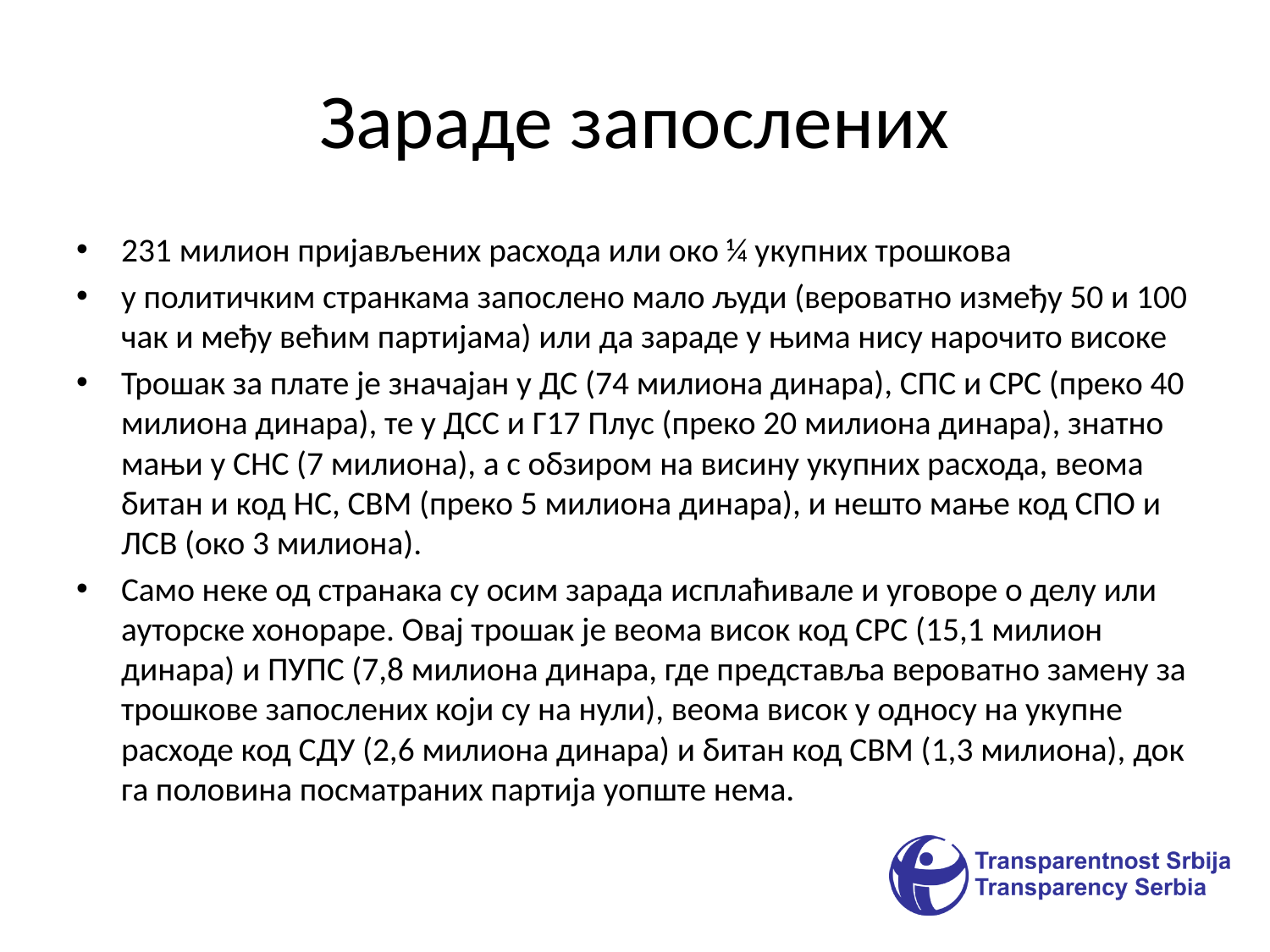

# Зараде запослених
231 милион пријављених расхода или око ¼ укупних трошкова
у политичким странкама запослено мало људи (вероватно између 50 и 100 чак и међу већим партијама) или да зараде у њима нису нарочито високе
Трошак за плате је значајан у ДС (74 милиона динара), СПС и СРС (преко 40 милиона динара), те у ДСС и Г17 Плус (преко 20 милиона динара), знатно мањи у СНС (7 милиона), а с обзиром на висину укупних расхода, веома битан и код НС, СВМ (преко 5 милиона динара), и нешто мање код СПО и ЛСВ (око 3 милиона).
Само неке од странака су осим зарада исплаћивале и уговоре о делу или ауторске хонораре. Овај трошак је веома висок код СРС (15,1 милион динара) и ПУПС (7,8 милиона динара, где представља вероватно замену за трошкове запослених који су на нули), веома висок у односу на укупне расходе код СДУ (2,6 милиона динара) и битан код СВМ (1,3 милиона), док га половина посматраних партија уопште нема.